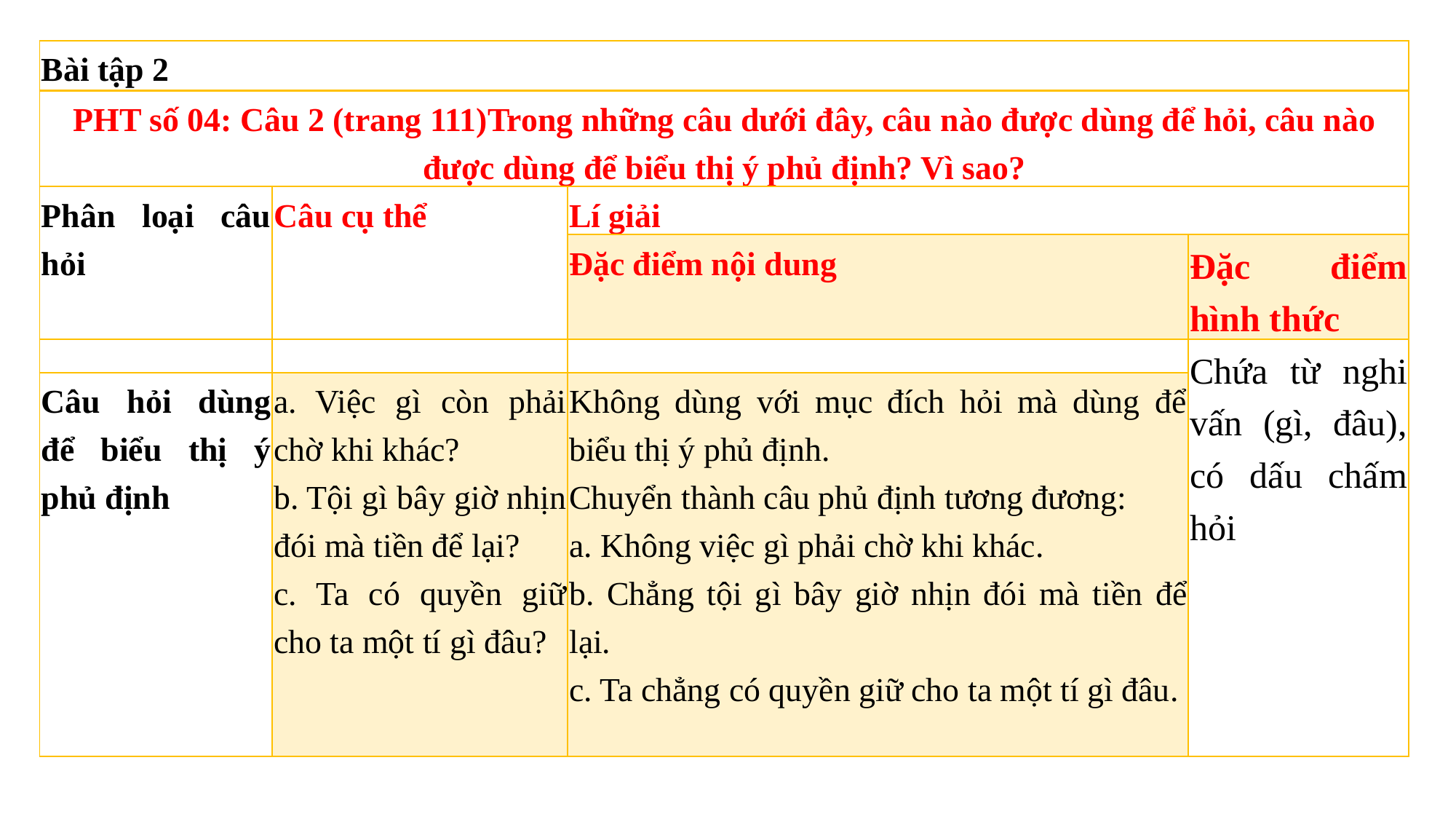

| Bài tập 2 |  |  |  |
| --- | --- | --- | --- |
| PHT số 04: Câu 2 (trang 111)Trong những câu dưới đây, câu nào được dùng để hỏi, câu nào được dùng để biểu thị ý phủ định? Vì sao? |  |  |  |
| Phân loại câu hỏi | Câu cụ thể | Lí giải |  |
|  |  | Đặc điểm nội dung | Đặc điểm hình thức |
|  |  |  | Chứa từ nghi vấn (gì, đâu), có dấu chấm hỏi |
| Câu hỏi dùng để biểu thị ý phủ định | a. Việc gì còn phải chờ khi khác? b. Tội gì bây giờ nhịn đói mà tiền để lại? c. Ta có quyền giữ cho ta một tí gì đâu? | Không dùng với mục đích hỏi mà dùng để biểu thị ý phủ định. Chuyển thành câu phủ định tương đương: a. Không việc gì phải chờ khi khác. b. Chẳng tội gì bây giờ nhịn đói mà tiền để lại. c. Ta chẳng có quyền giữ cho ta một tí gì đâu. |  |